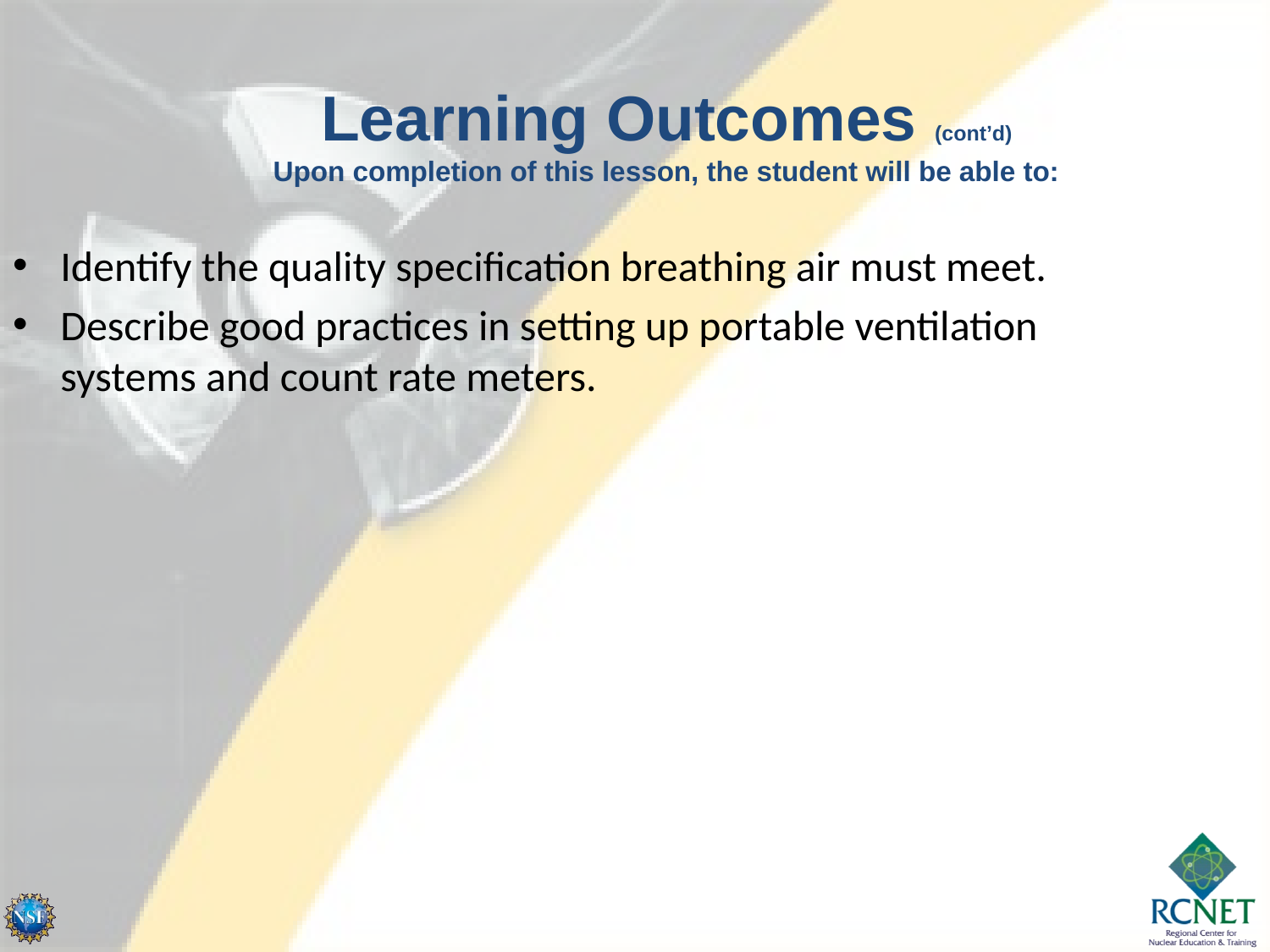

Learning Outcomes (cont’d)
Upon completion of this lesson, the student will be able to:
Identify the quality specification breathing air must meet.
Describe good practices in setting up portable ventilation systems and count rate meters.